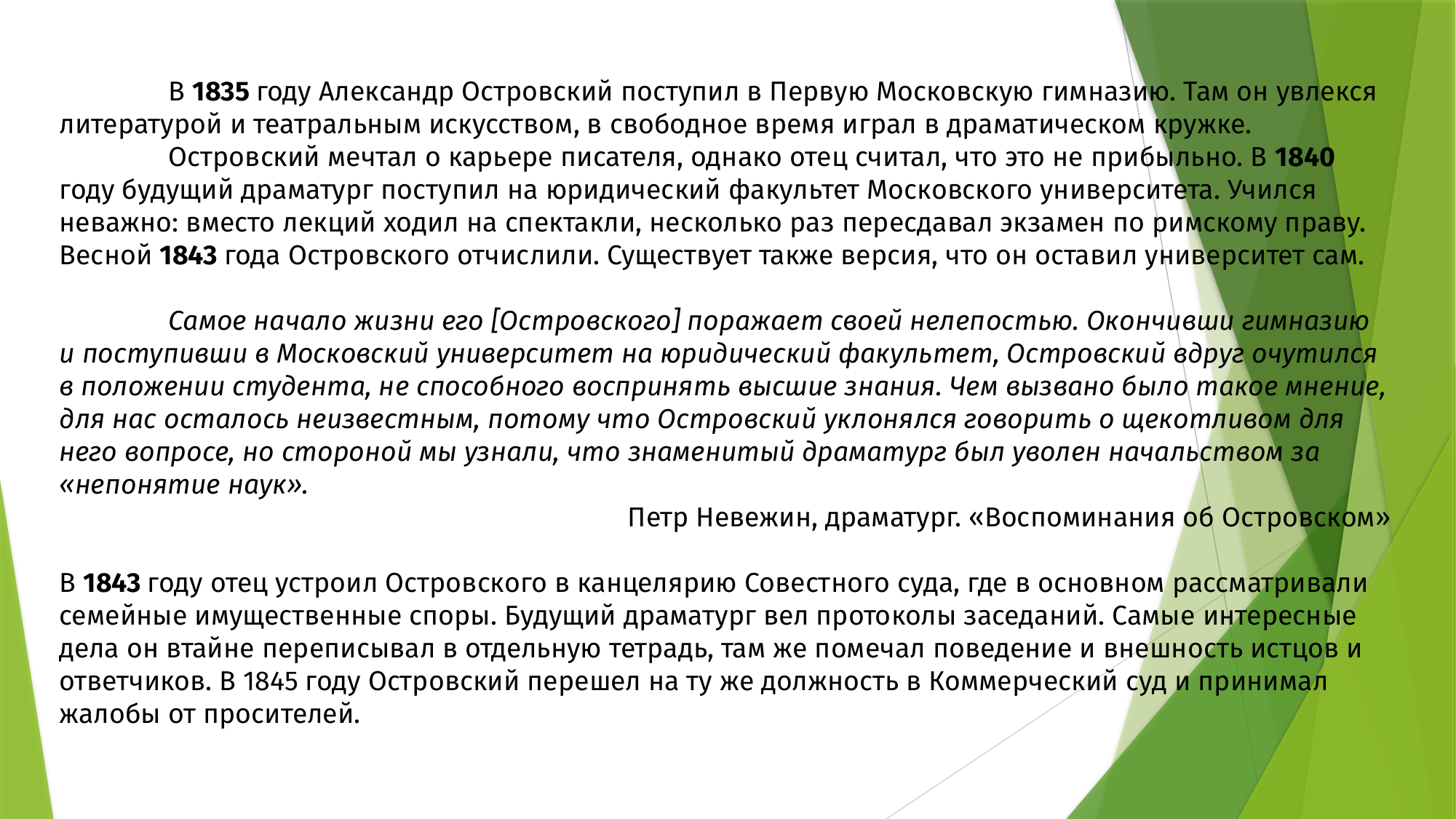

В 1835 году Александр Островский поступил в Первую Московскую гимназию. Там он увлекся литературой и театральным искусством, в свободное время играл в драматическом кружке.
	Островский мечтал о карьере писателя, однако отец считал, что это не прибыльно. В 1840 году будущий драматург поступил на юридический факультет Московского университета. Учился неважно: вместо лекций ходил на спектакли, несколько раз пересдавал экзамен по римскому праву. Весной 1843 года Островского отчислили. Существует также версия, что он оставил университет сам.

	Самое начало жизни его [Островского] поражает своей нелепостью. Окончивши гимназию и поступивши в Московский университет на юридический факультет, Островский вдруг очутился в положении студента, не способного воспринять высшие знания. Чем вызвано было такое мнение, для нас осталось неизвестным, потому что Островский уклонялся говорить о щекотливом для него вопросе, но стороной мы узнали, что знаменитый драматург был уволен начальством за «непонятие наук».
Петр Невежин, драматург. «Воспоминания об Островском»

В 1843 году отец устроил Островского в канцелярию Совестного суда, где в основном рассматривали семейные имущественные споры. Будущий драматург вел протоколы заседаний. Самые интересные дела он втайне переписывал в отдельную тетрадь, там же помечал поведение и внешность истцов и ответчиков. В 1845 году Островский перешел на ту же должность в Коммерческий суд и принимал жалобы от просителей.